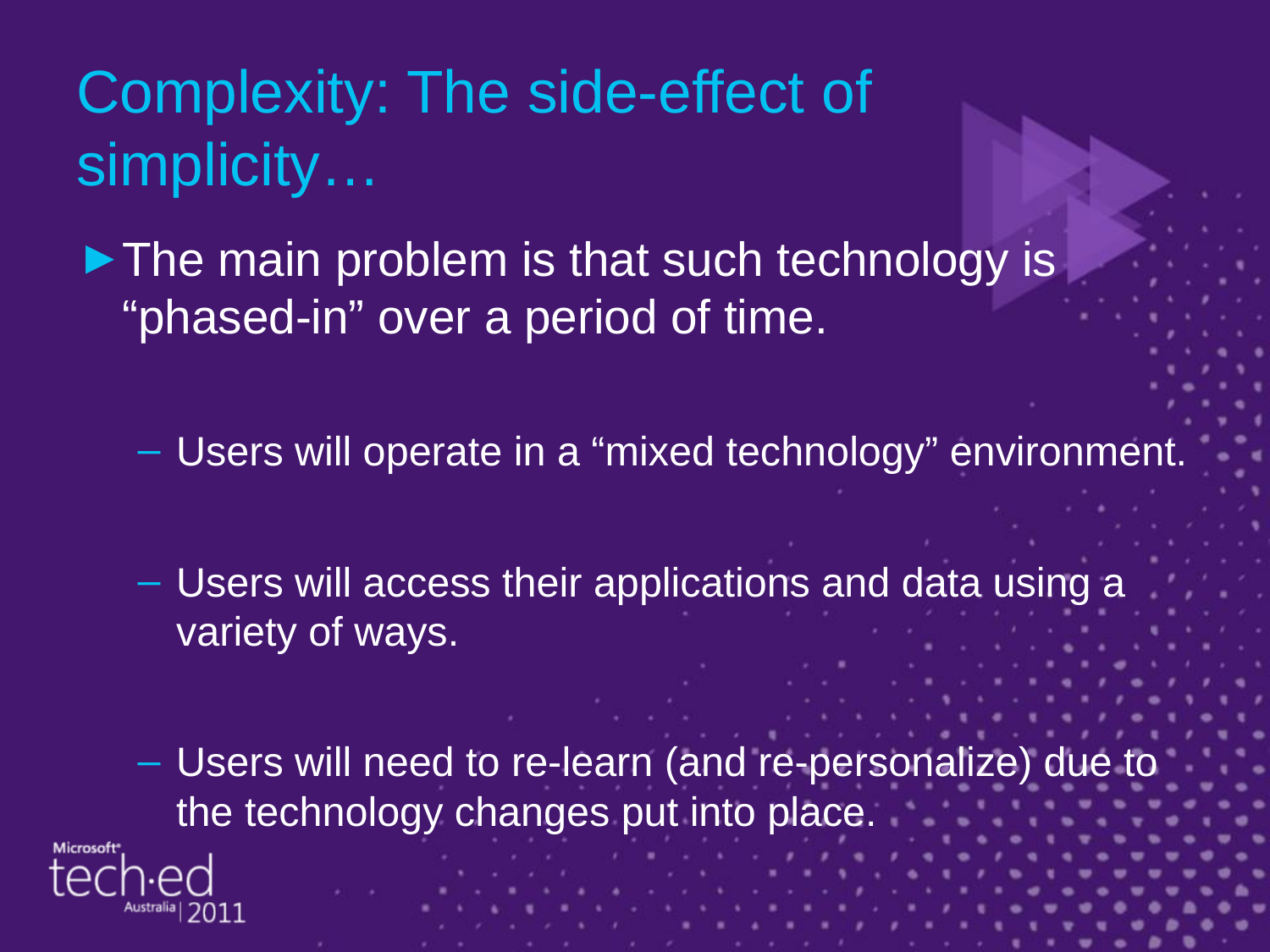

# Complexity: The side-effect of simplicity…
The main problem is that such technology is “phased-in” over a period of time.

Users will operate in a “mixed technology” environment.

Users will access their applications and data using a variety of ways.

Users will need to re-learn (and re-personalize) due to the technology changes put into place.